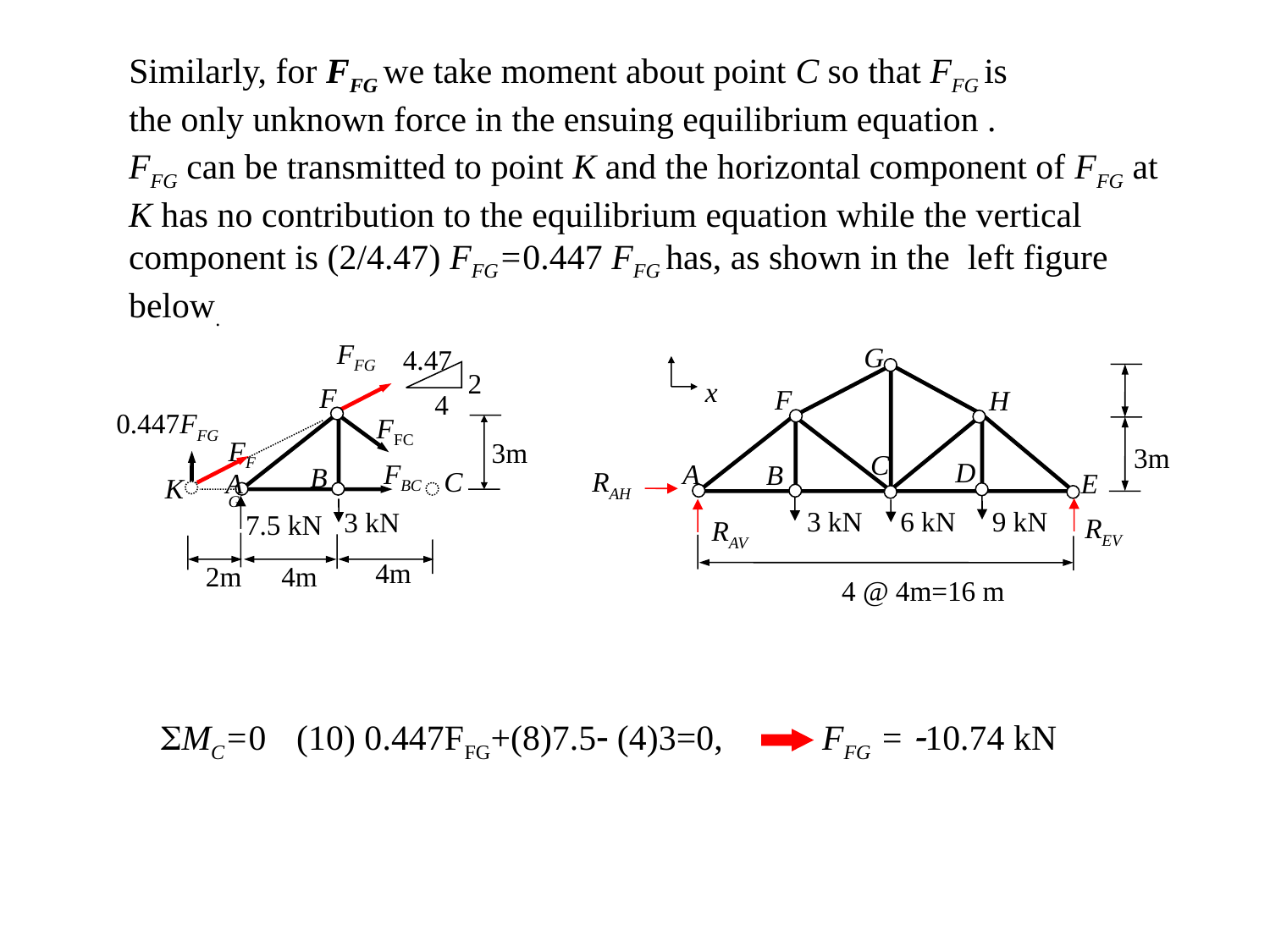

Similarly, for FFG we take moment about point C so that FFG is the only unknown force in the ensuing equilibrium equation .
FFG can be transmitted to point K and the horizontal component of FFG at K has no contribution to the equilibrium equation while the vertical component is (2/4.47) FFG=0.447 FFG has, as shown in the  left figure below.
FFG
G
4.47

2

x
F
F
H
4

0.447FFG
FFC

FFG
3m
3m
C
D
FBC
A
B

B

C
RAH
A
E
K

3 kN
6 kN
9 kN
3 kN

7.5 kN
REV
RAV

4m
2m
4m

4 @ 4m=16 m
ΣMC=0	 (10) 0.447FFG+(8)7.5− (4)3=0, 	   FFG = −10.74 kN